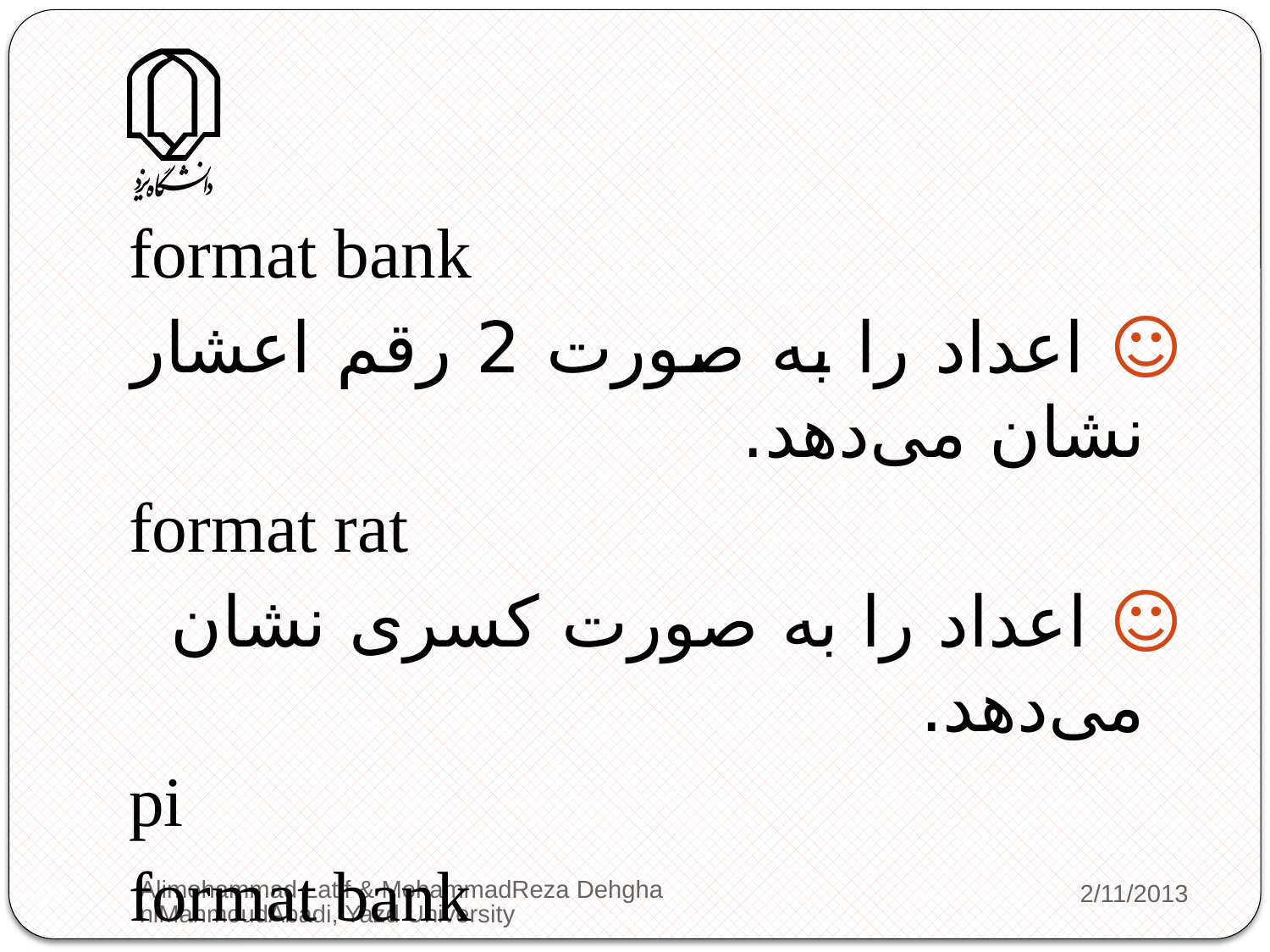

format bank
☺ اعداد را به صورت 2 رقم اعشار نشان می‌دهد.
format rat
☺ اعداد را به صورت کسری نشان می‌دهد.
pi
format bank
pi
Alimohammad Latif & MohammadReza DehghaniMahmoudAbadi, Yazd University
2/11/2013
94